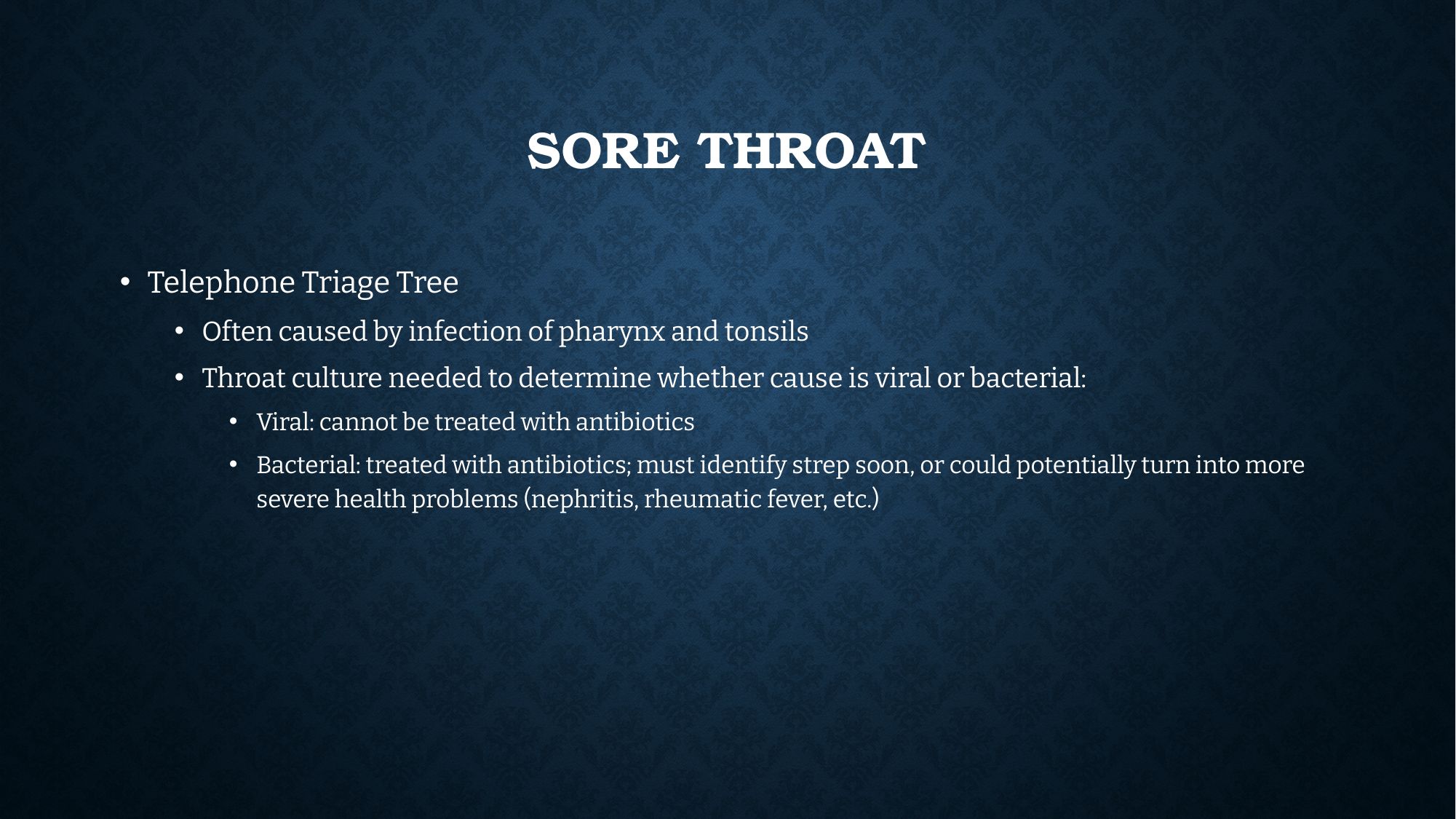

# Sore throat
Telephone Triage Tree
Often caused by infection of pharynx and tonsils
Throat culture needed to determine whether cause is viral or bacterial:
Viral: cannot be treated with antibiotics
Bacterial: treated with antibiotics; must identify strep soon, or could potentially turn into more severe health problems (nephritis, rheumatic fever, etc.)